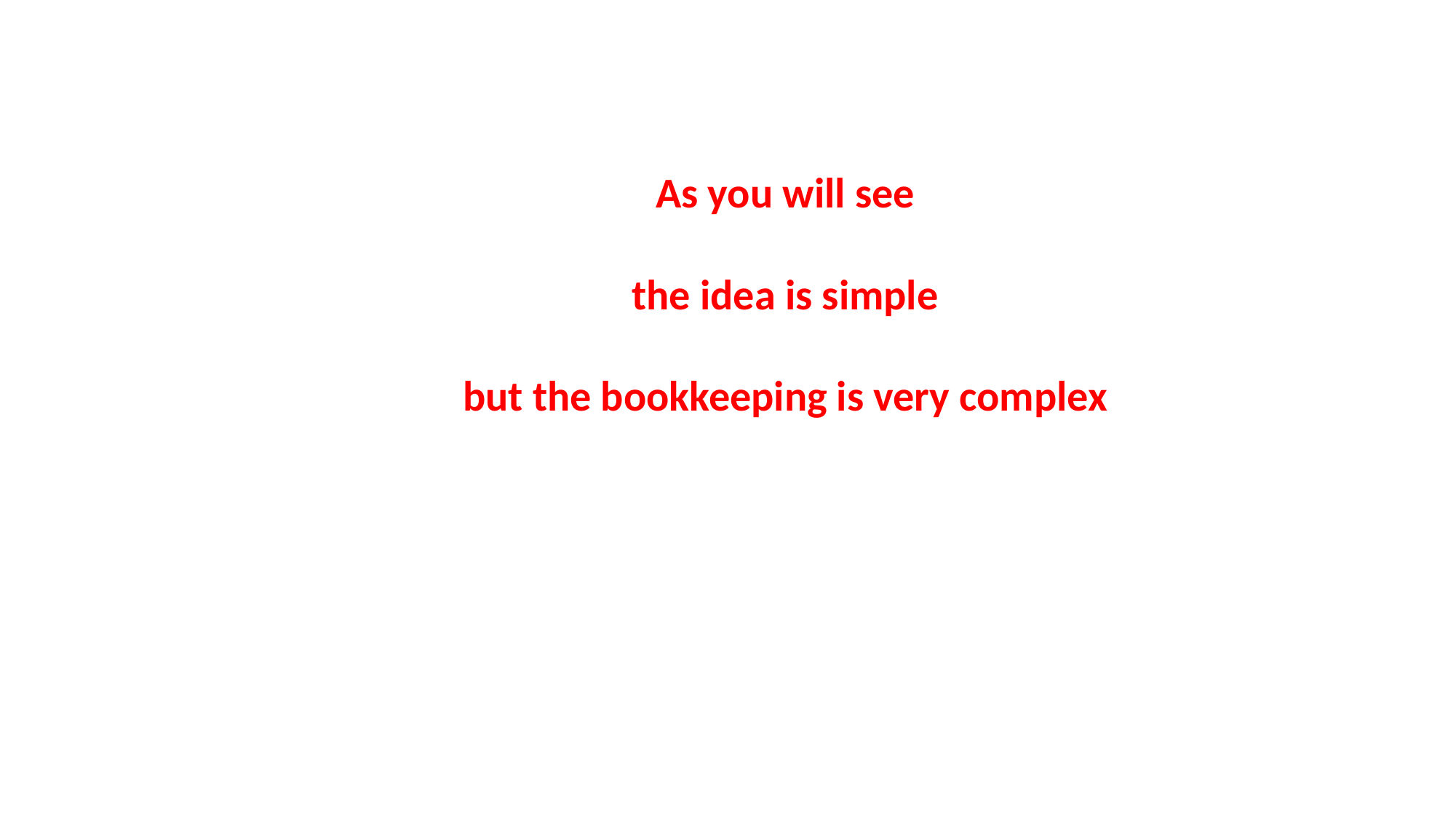

As you will see

the idea is simple

but the bookkeeping is very complex